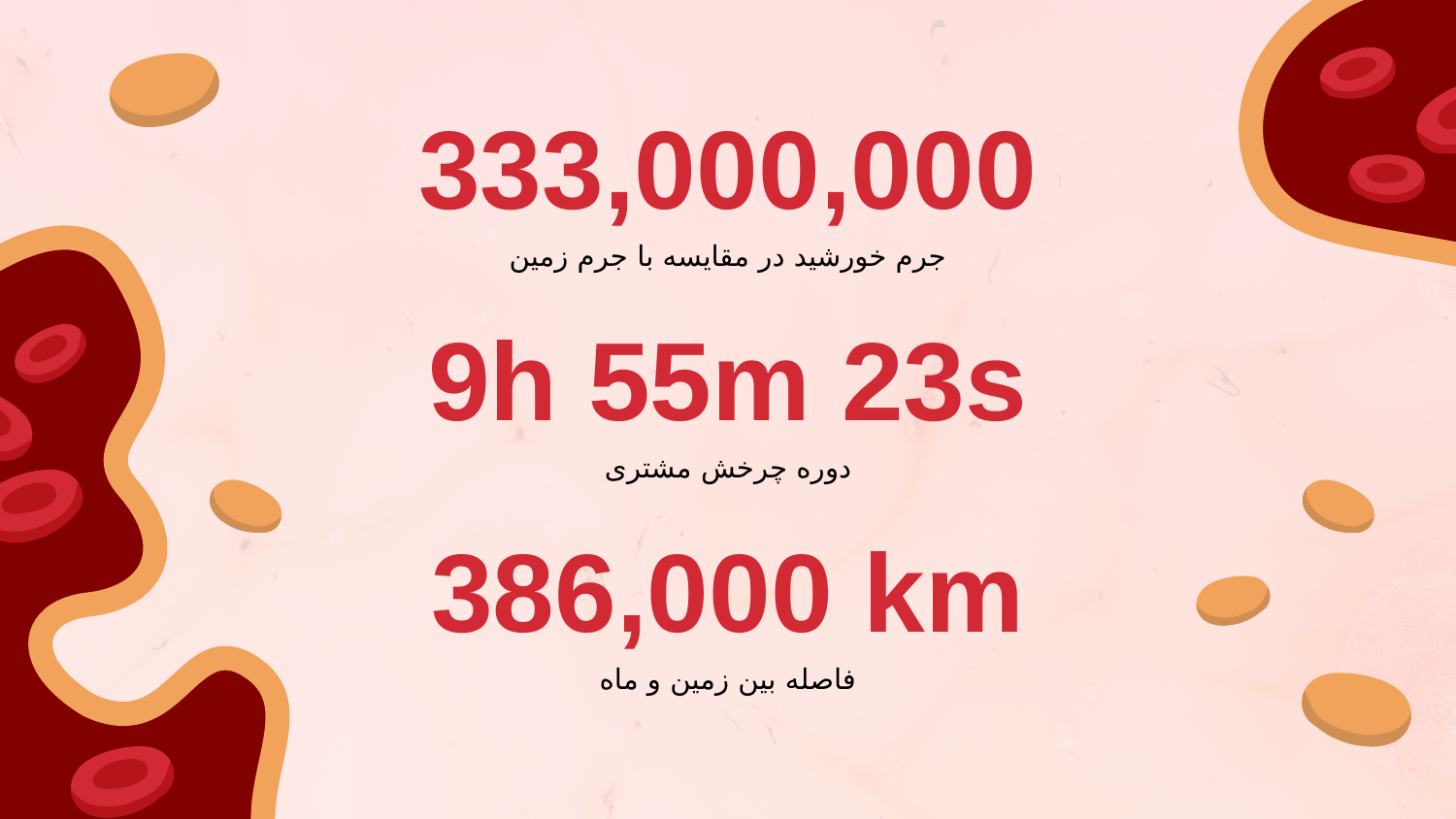

# 333,000,000
جرم خورشید در مقایسه با جرم زمین
9h 55m 23s
دوره چرخش مشتری

386,000 km

فاصله بین زمین و ماه